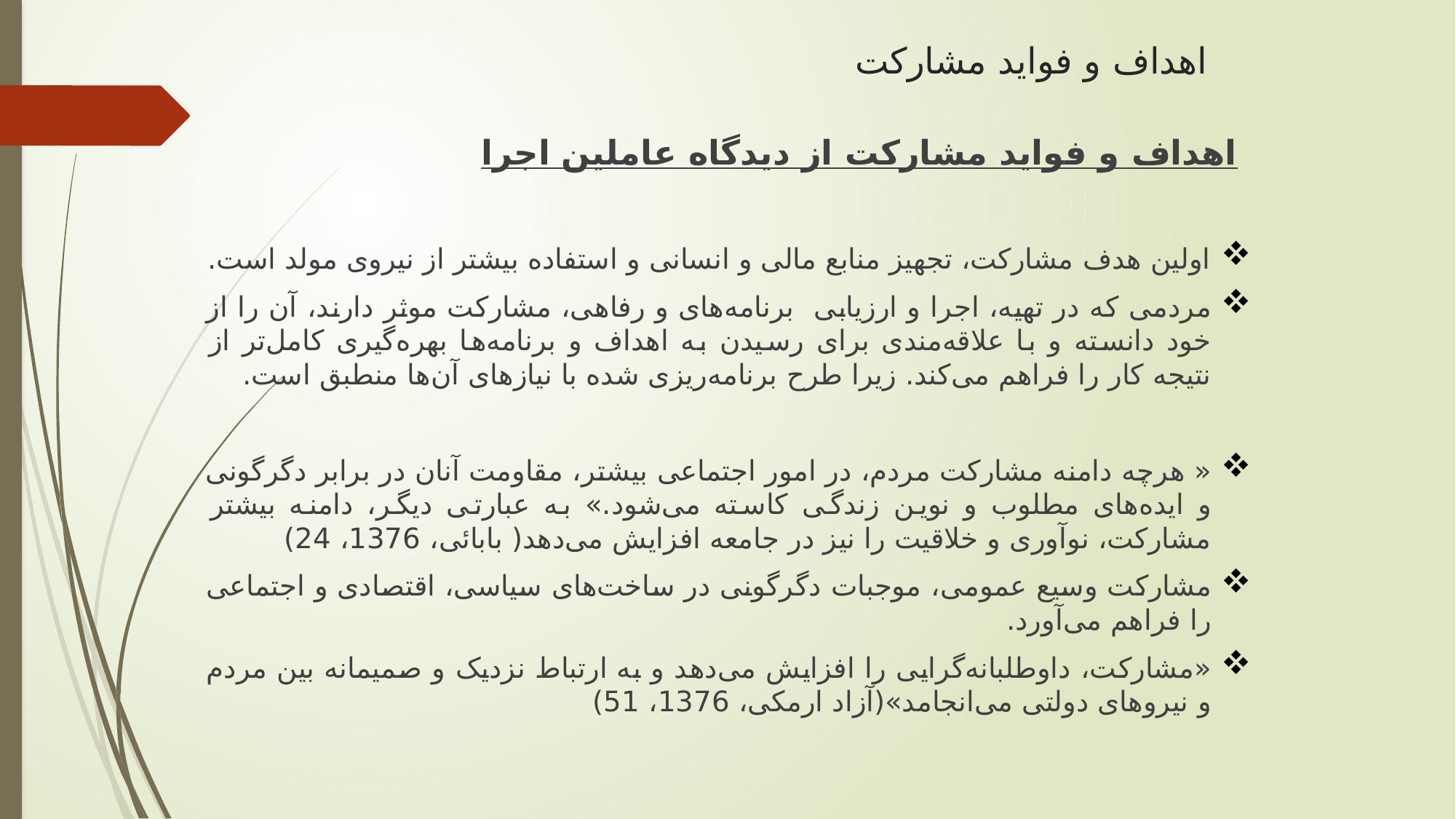

# اهداف و فواید مشارکت
اهداف و فواید مشارکت از دیدگاه عاملین اجرا

اولین هدف مشارکت، تجهیز منابع مالی و انسانی و استفاده بیشتر از نیروی مولد است.
مردمی که در تهیه، اجرا و ارزیابی  برنامه‌های و رفاهی، مشارکت موثر دارند، آن را از خود دانسته و با علاقه‌مندی برای رسیدن به اهداف و برنامه‌ها بهره‌گیری کامل‌تر از نتیجه کار را فراهم می‌کند. زیرا طرح برنامه‌ریزی شده با نیازهای آن‌ها منطبق است.

« هرچه دامنه مشارکت مردم، در امور اجتماعی بیشتر، مقاومت آنان در برابر دگرگونی و ایده‌های مطلوب و نوین زندگی کاسته می‌شود.» به عبارتی دیگر، دامنه بیشتر مشارکت، نوآوری و خلاقیت را نیز در جامعه افزایش می‌دهد( بابائی، 1376، 24)
مشارکت وسیع عمومی، موجبات دگرگونی در ساخت‌های سیاسی، اقتصادی و اجتماعی را فراهم می‌آورد.
«مشارکت، داوطلبانه‌گرایی را افزایش می‌دهد و به ارتباط نزدیک و صمیمانه بین مردم و نیروهای دولتی می‌انجامد»(آزاد ارمکی، 1376، 51)